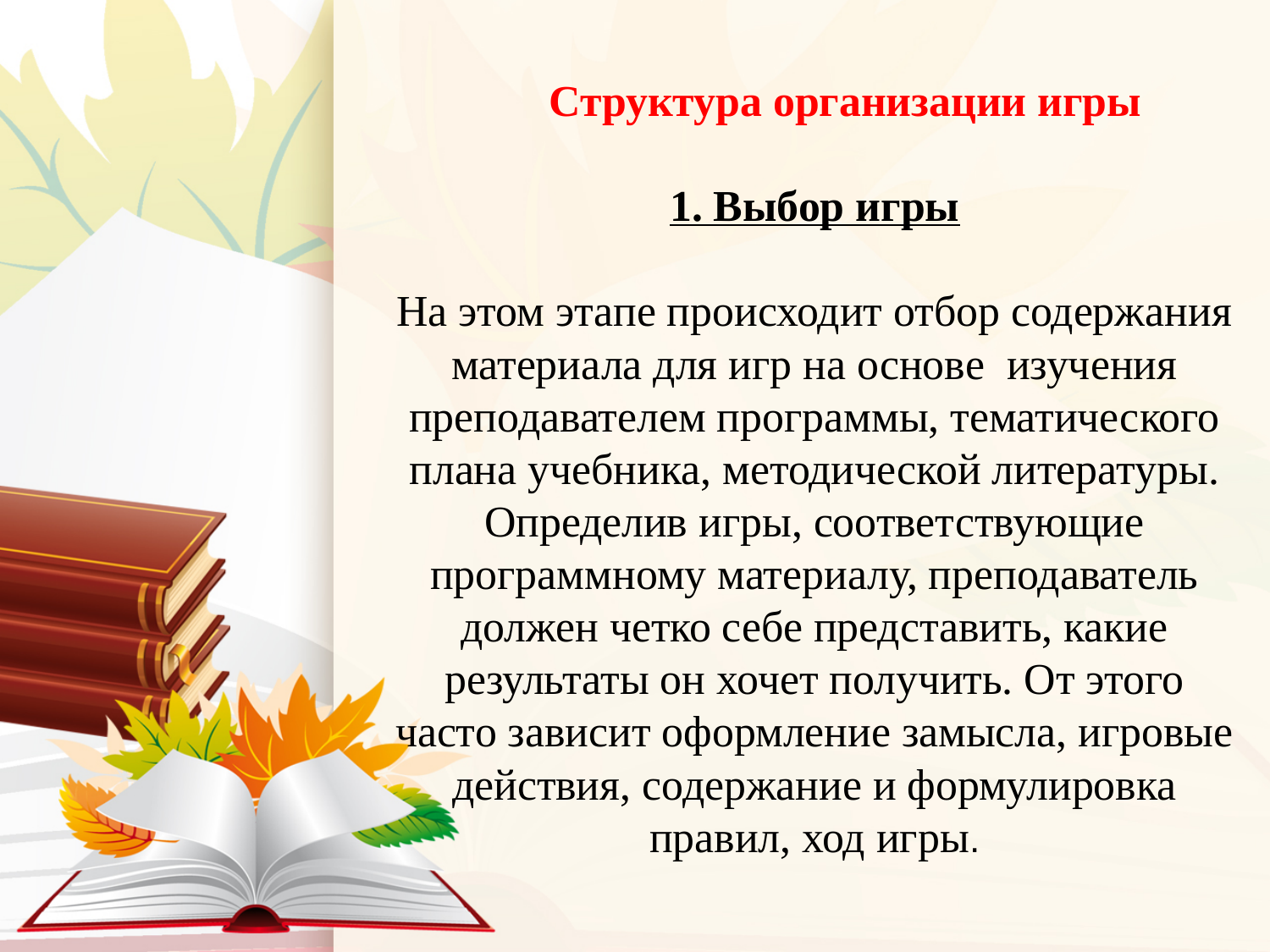

# Структура организации игры 1. Выбор игры На этом этапе происходит отбор содержания материала для игр на основе  изучения преподавателем программы, тематического плана учебника, методической литературы. Определив игры, соответствующие программному материалу, преподаватель должен четко себе представить, какие результаты он хочет получить. От этого часто зависит оформление замысла, игровые действия, содержание и формулировка правил, ход игры.